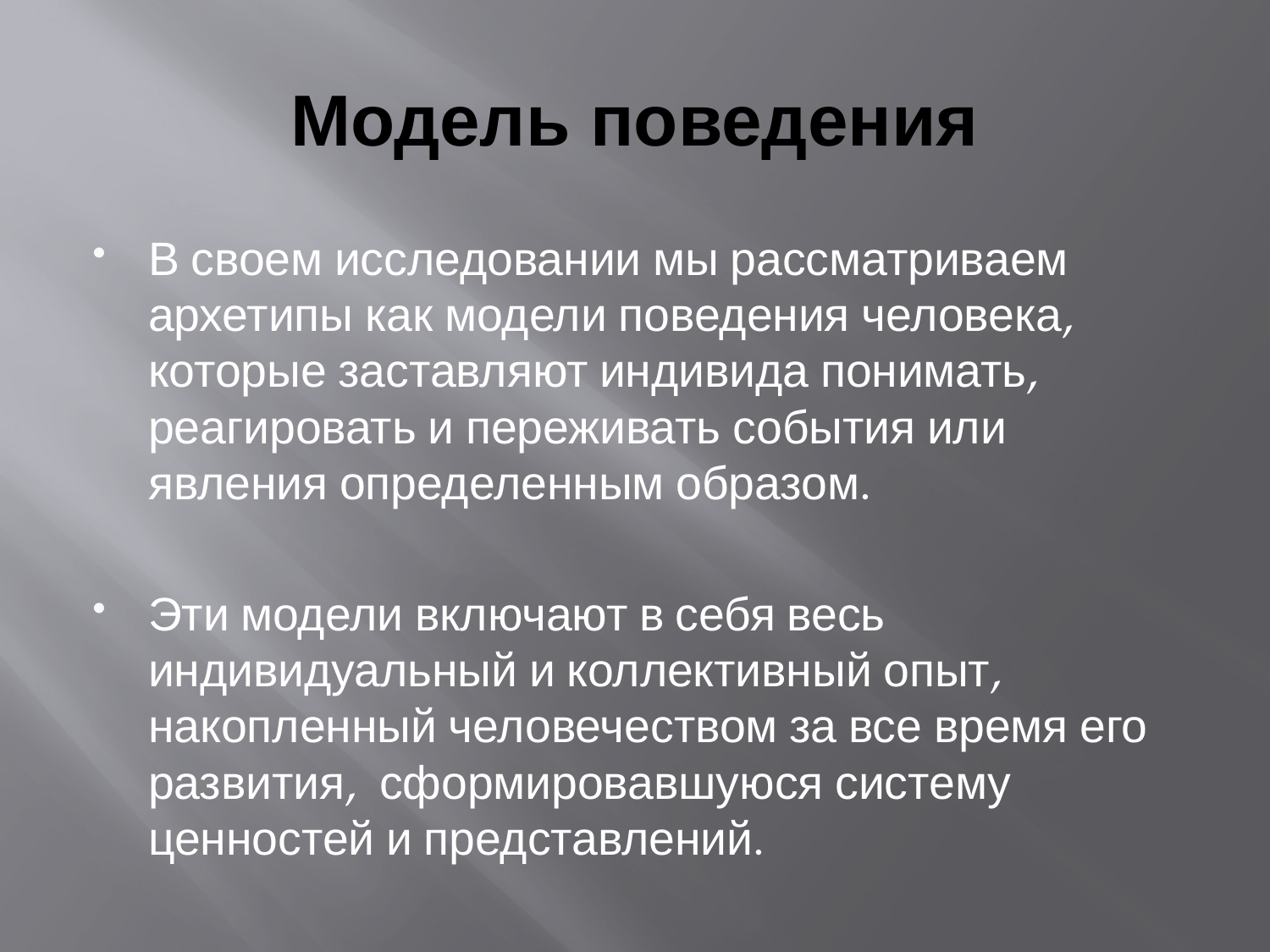

# Модель поведения
В своем исследовании мы рассматриваем архетипы как модели поведения человека, которые заставляют индивида понимать, реагировать и переживать события или явления определенным образом.

Эти модели включают в себя весь индивидуальный и коллективный опыт, накопленный человечеством за все время его развития,  сформировавшуюся систему ценностей и представлений.